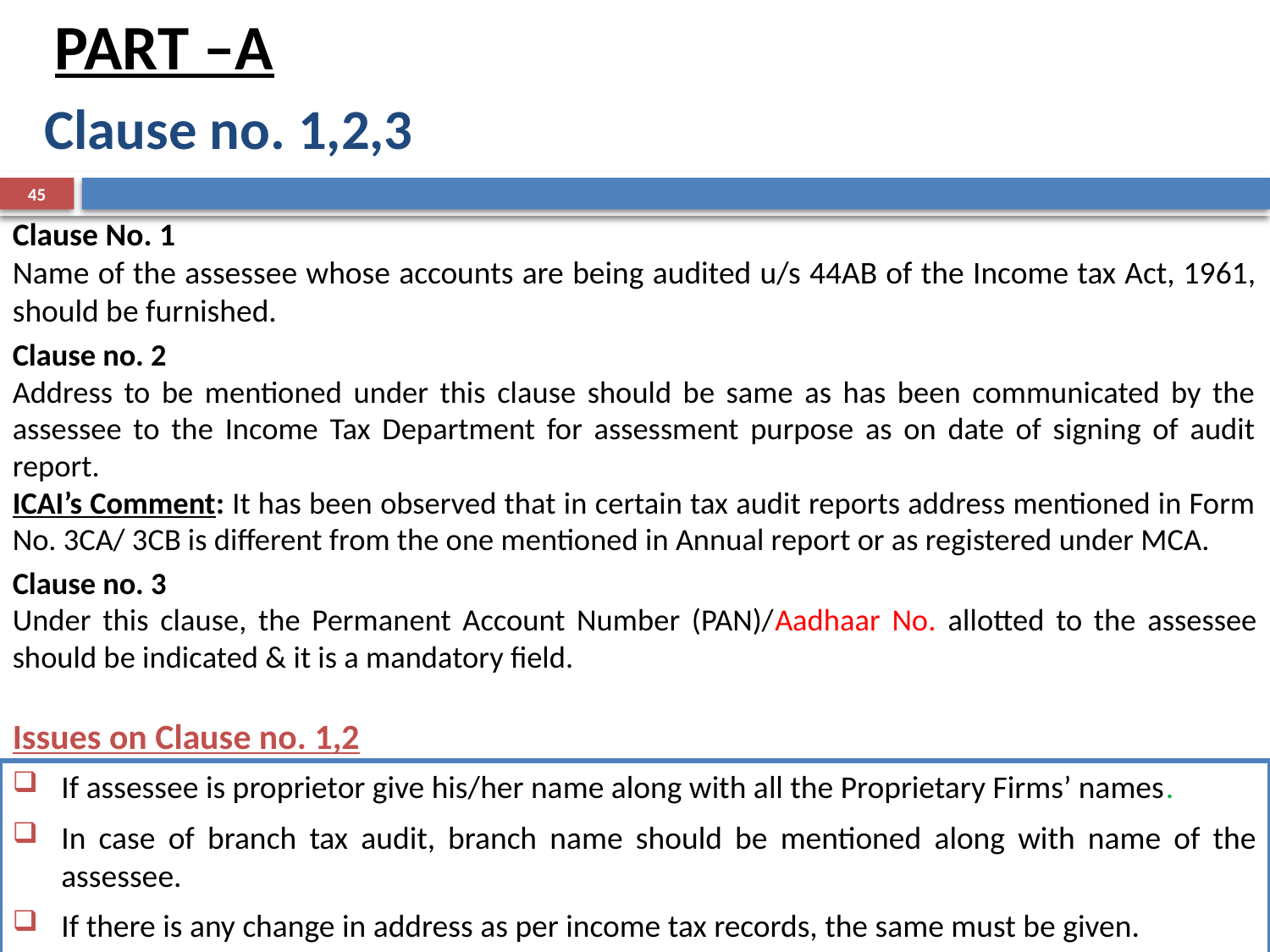

PART –A
# Clause no. 1,2,3
45
Clause No. 1
Name of the assessee whose accounts are being audited u/s 44AB of the Income tax Act, 1961, should be furnished.

Clause no. 2
Address to be mentioned under this clause should be same as has been communicated by the assessee to the Income Tax Department for assessment purpose as on date of signing of audit report.
ICAI’s Comment: It has been observed that in certain tax audit reports address mentioned in Form No. 3CA/ 3CB is different from the one mentioned in Annual report or as registered under MCA.

Clause no. 3
Under this clause, the Permanent Account Number (PAN)/Aadhaar No. allotted to the assessee should be indicated & it is a mandatory field.

Issues on Clause no. 1,2
If assessee is proprietor give his/her name along with all the Proprietary Firms’ names.
In case of branch tax audit, branch name should be mentioned along with name of the assessee.
If there is any change in address as per income tax records, the same must be given.